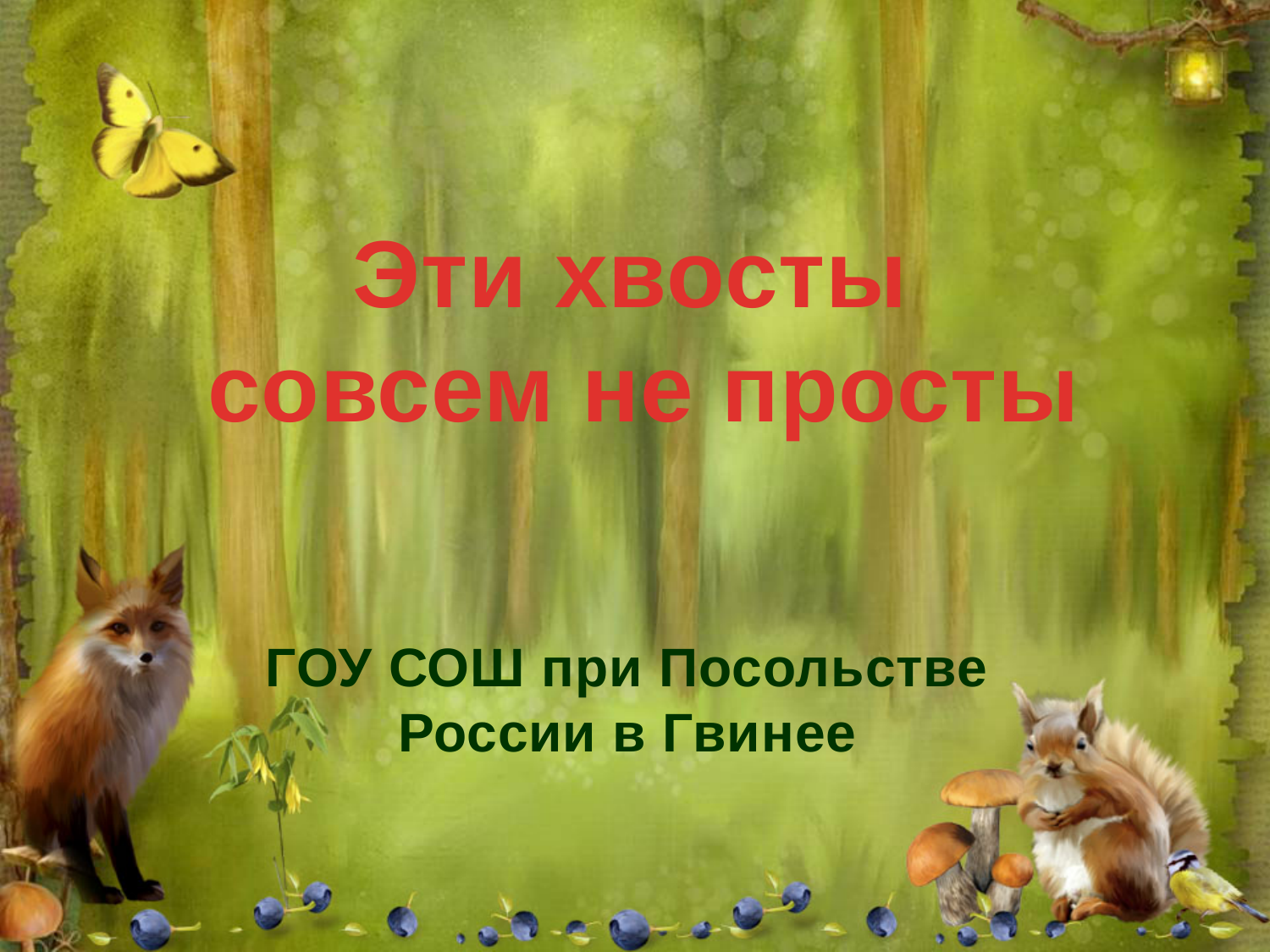

Эти хвосты
совсем не просты
ГОУ СОШ при Посольстве России в Гвинее